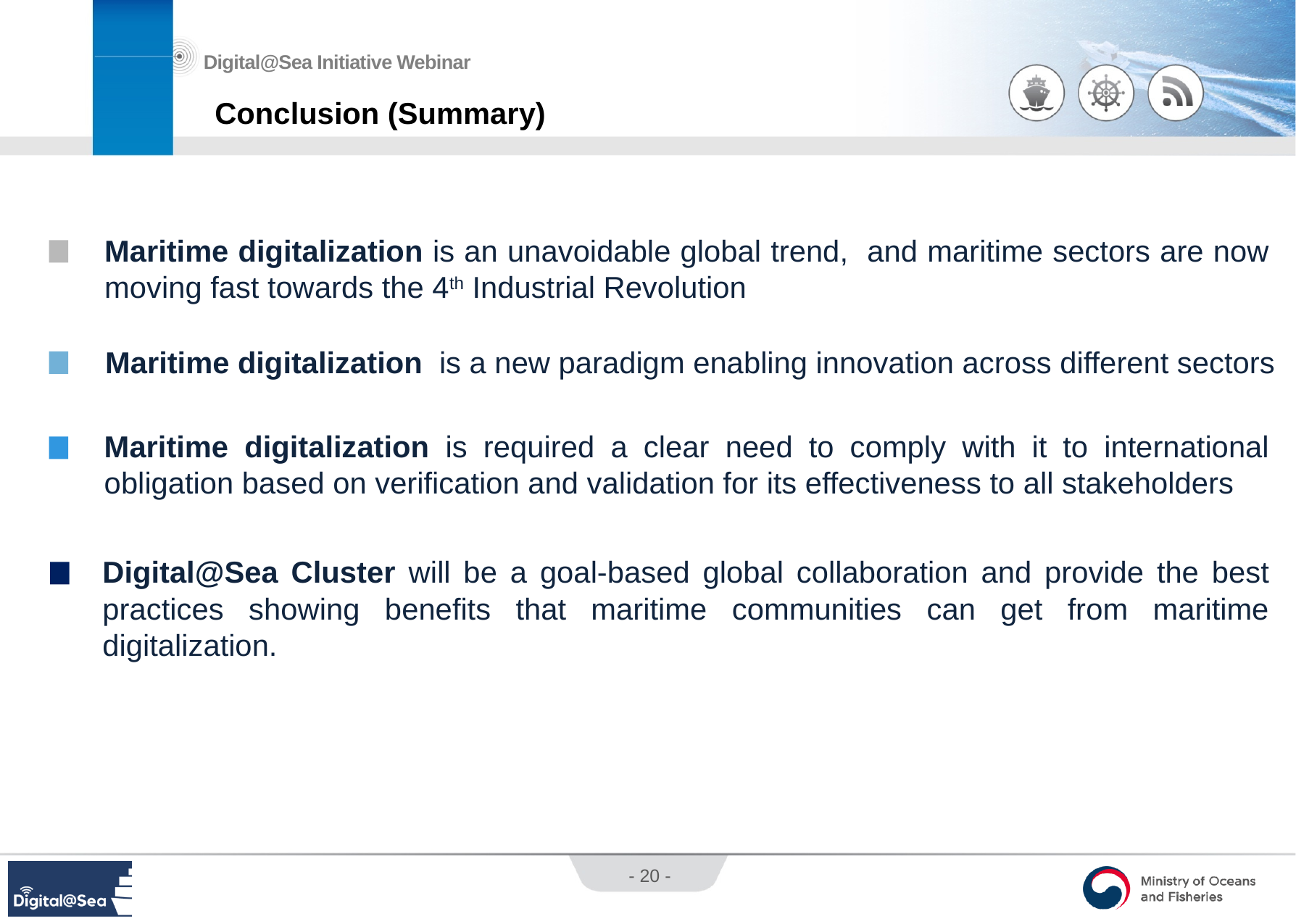

01
Conclusion (Summary)
Maritime digitalization is an unavoidable global trend,  and maritime sectors are now moving fast towards the 4th Industrial Revolution

Maritime digitalization  is a new paradigm enabling innovation across different sectors

Maritime digitalization is required a clear need to comply with it to international obligation based on verification and validation for its effectiveness to all stakeholders

Digital@Sea Cluster will be a goal-based global collaboration and provide the best practices showing benefits that maritime communities can get from maritime digitalization.